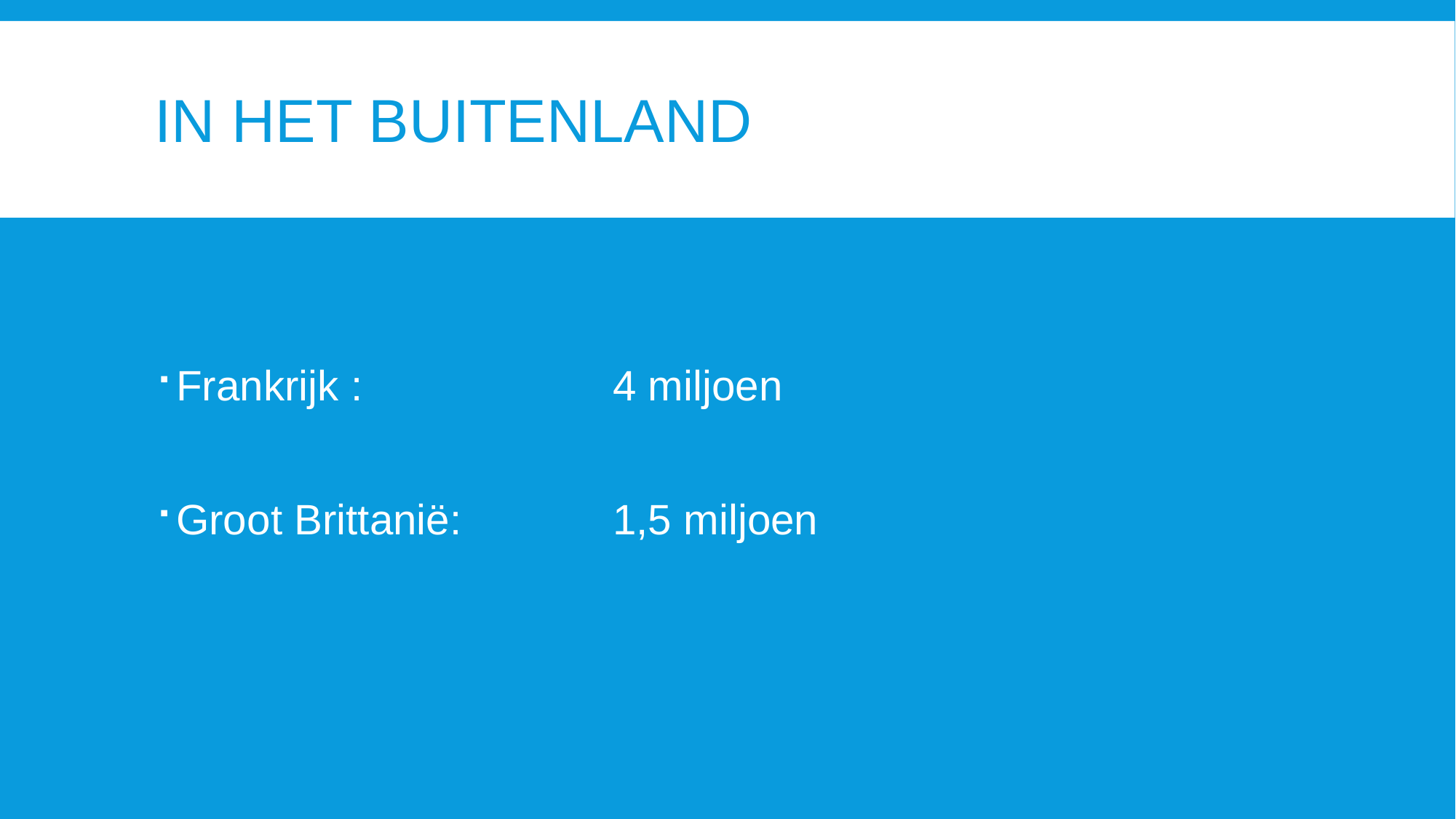

# In het buitenland

Frankrijk :			4 miljoen

Groot Brittanië:		1,5 miljoen